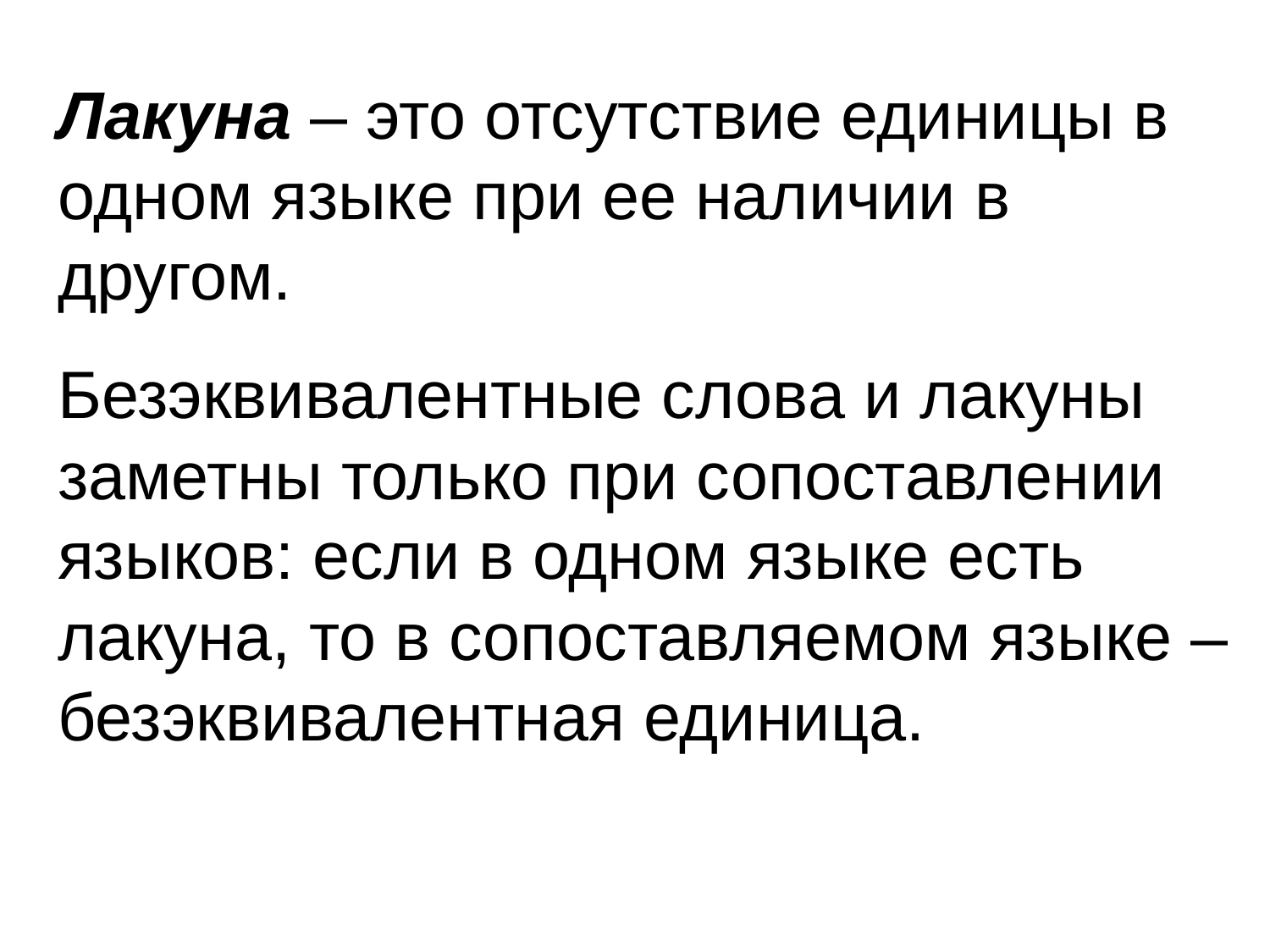

Лакуна – это отсутствие единицы в одном языке при ее наличии в другом.

Безэквивалентные слова и лакуны заметны только при сопоставлении языков: если в одном языке есть лакуна, то в сопоставляемом языке – безэквивалентная единица.